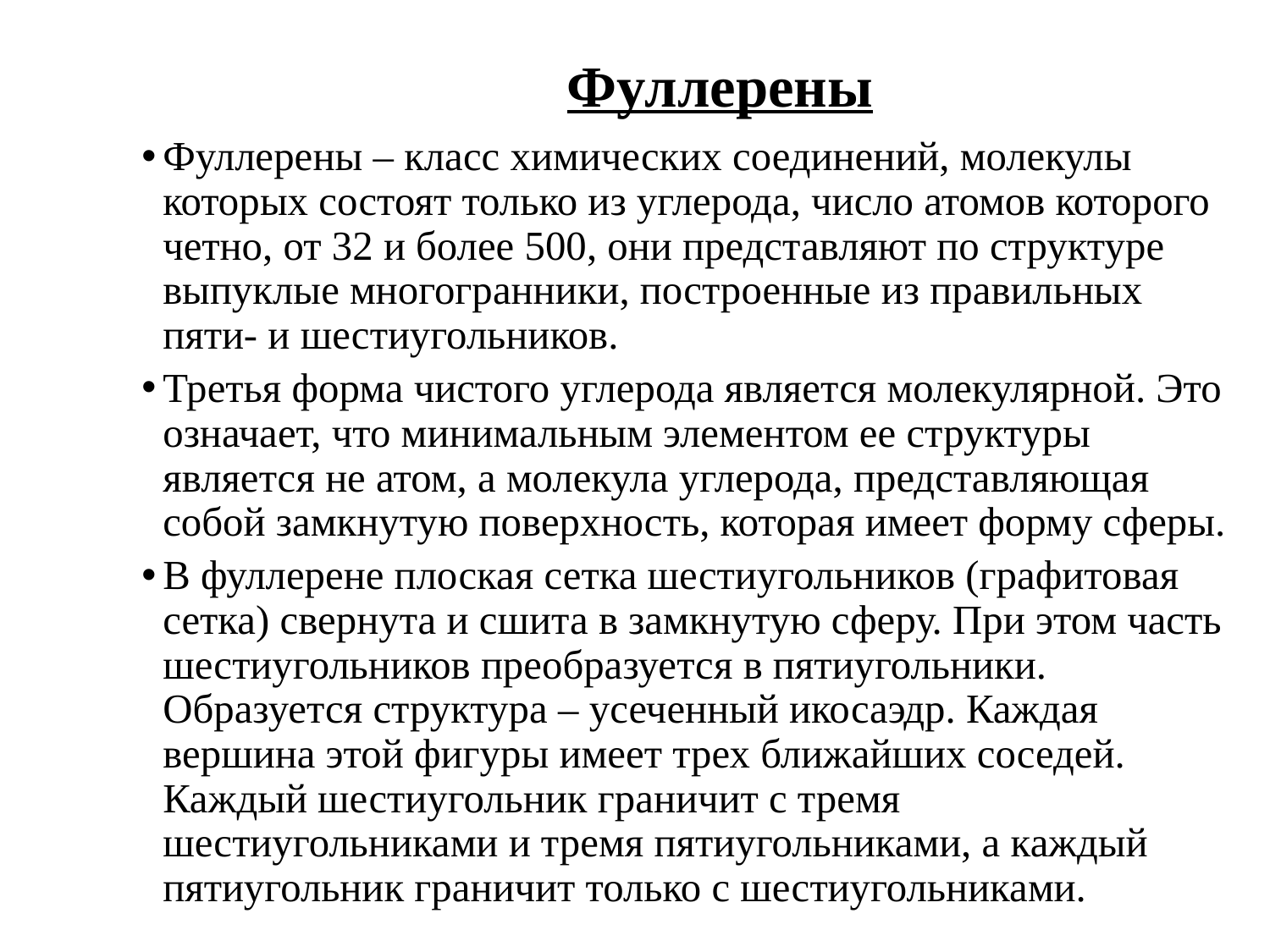

# Фуллерены
Фуллерены – класс химических соединений, молекулы которых состоят только из углерода, число атомов которого четно, от 32 и более 500, они представляют по структуре выпуклые многогранники, построенные из правильных пяти- и шестиугольников.
Третья форма чистого углерода является молекулярной. Это означает, что минимальным элементом ее структуры является не атом, а молекула углерода, представляющая собой замкнутую поверхность, которая имеет форму сферы.
В фуллерене плоская сетка шестиугольников (графитовая сетка) свернута и сшита в замкнутую сферу. При этом часть шестиугольников преобразуется в пятиугольники. Образуется структура – усеченный икосаэдр. Каждая вершина этой фигуры имеет трех ближайших соседей. Каждый шестиугольник граничит с тремя шестиугольниками и тремя пятиугольниками, а каждый пятиугольник граничит только с шестиугольниками.